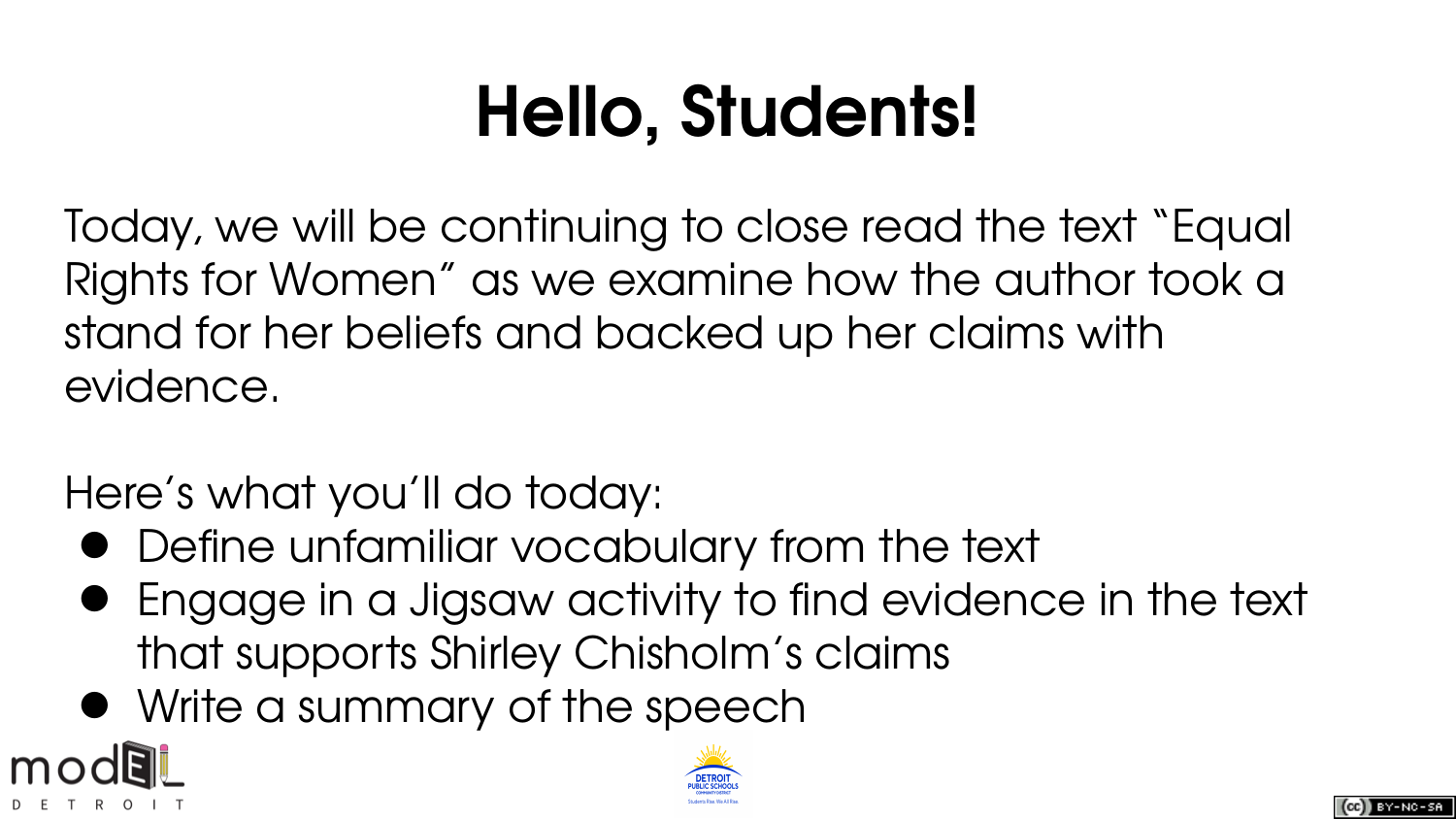

# Hello, Students!
Today, we will be continuing to close read the text “Equal Rights for Women” as we examine how the author took a stand for her beliefs and backed up her claims with evidence.

Here’s what you’ll do today:
Define unfamiliar vocabulary from the text
Engage in a Jigsaw activity to find evidence in the text that supports Shirley Chisholm’s claims
Write a summary of the speech